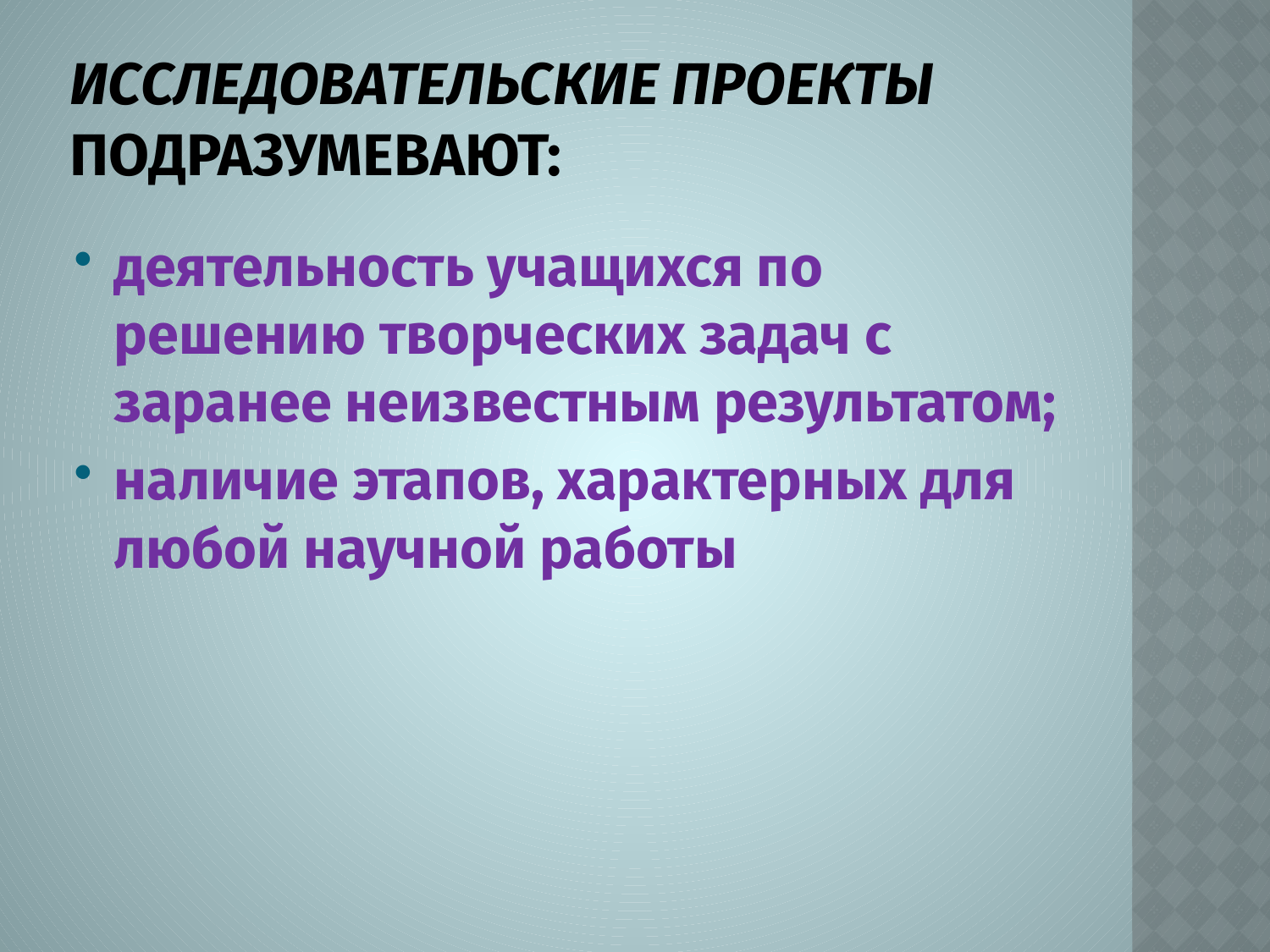

# Исследовательские проекты подразумевают:
деятельность учащихся по решению творческих задач с заранее неизвестным результатом;
наличие этапов, характерных для любой научной работы